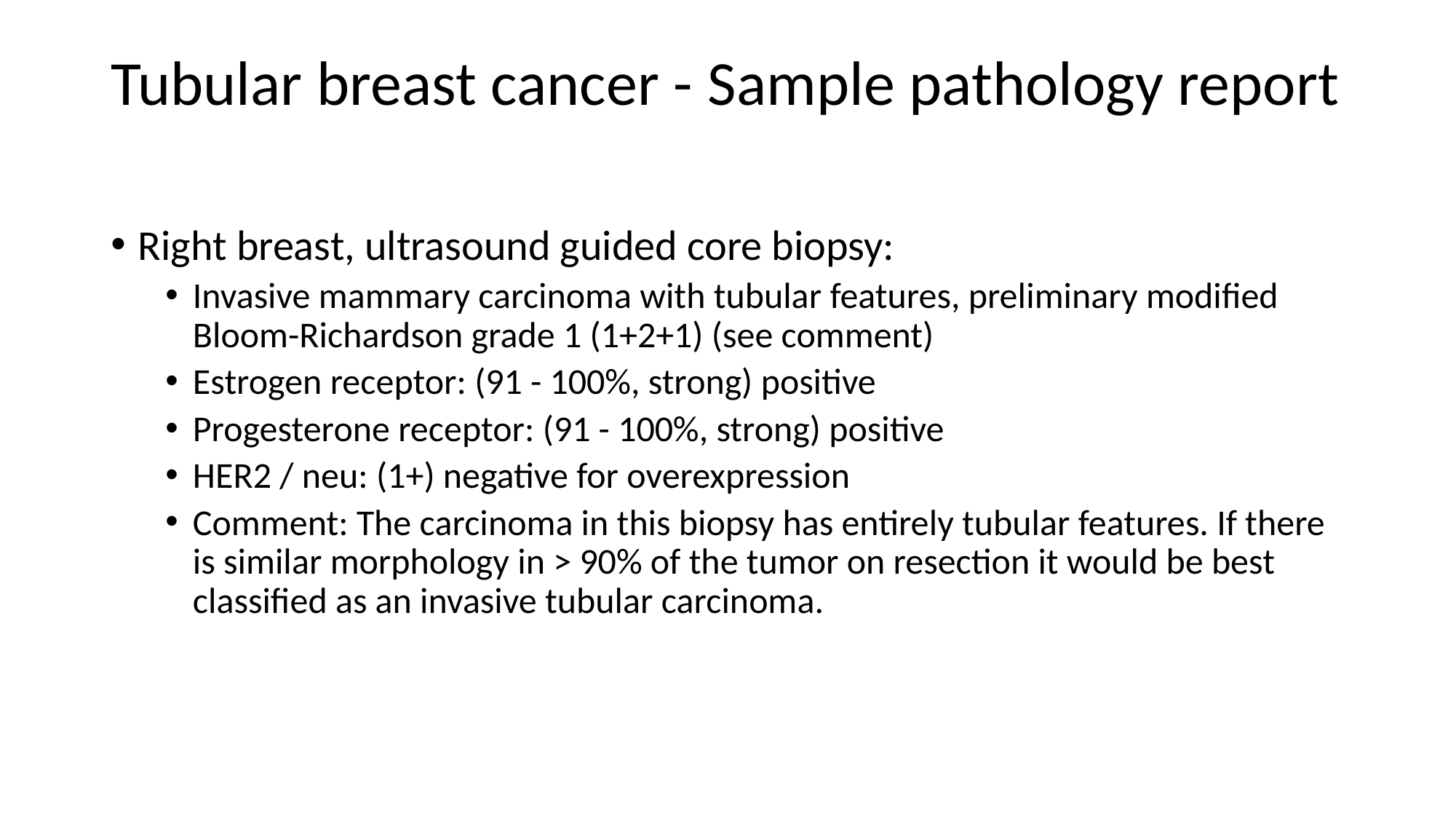

# Tubular breast cancer - Sample pathology report
Right breast, ultrasound guided core biopsy:
Invasive mammary carcinoma with tubular features, preliminary modified Bloom-Richardson grade 1 (1+2+1) (see comment)
Estrogen receptor: (91 - 100%, strong) positive
Progesterone receptor: (91 - 100%, strong) positive
HER2 / neu: (1+) negative for overexpression
Comment: The carcinoma in this biopsy has entirely tubular features. If there is similar morphology in > 90% of the tumor on resection it would be best classified as an invasive tubular carcinoma.